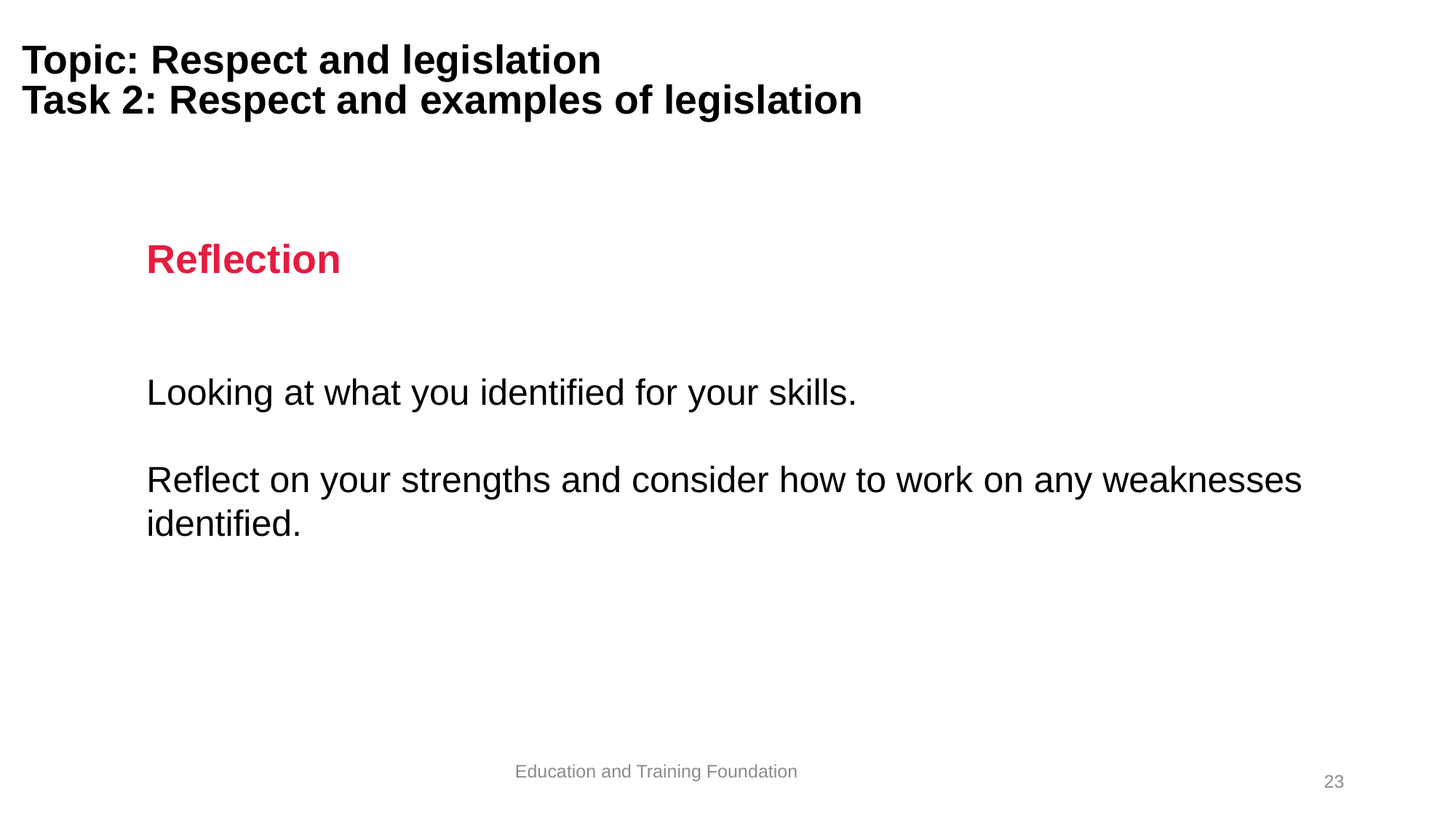

# Topic: Respect and legislation Task 2: Respect and examples of legislation

Reflection ​
​

Looking at what you identified for your skills.

Reflect on your strengths and consider how to work on any weaknesses identified.
Education and Training Foundation
23